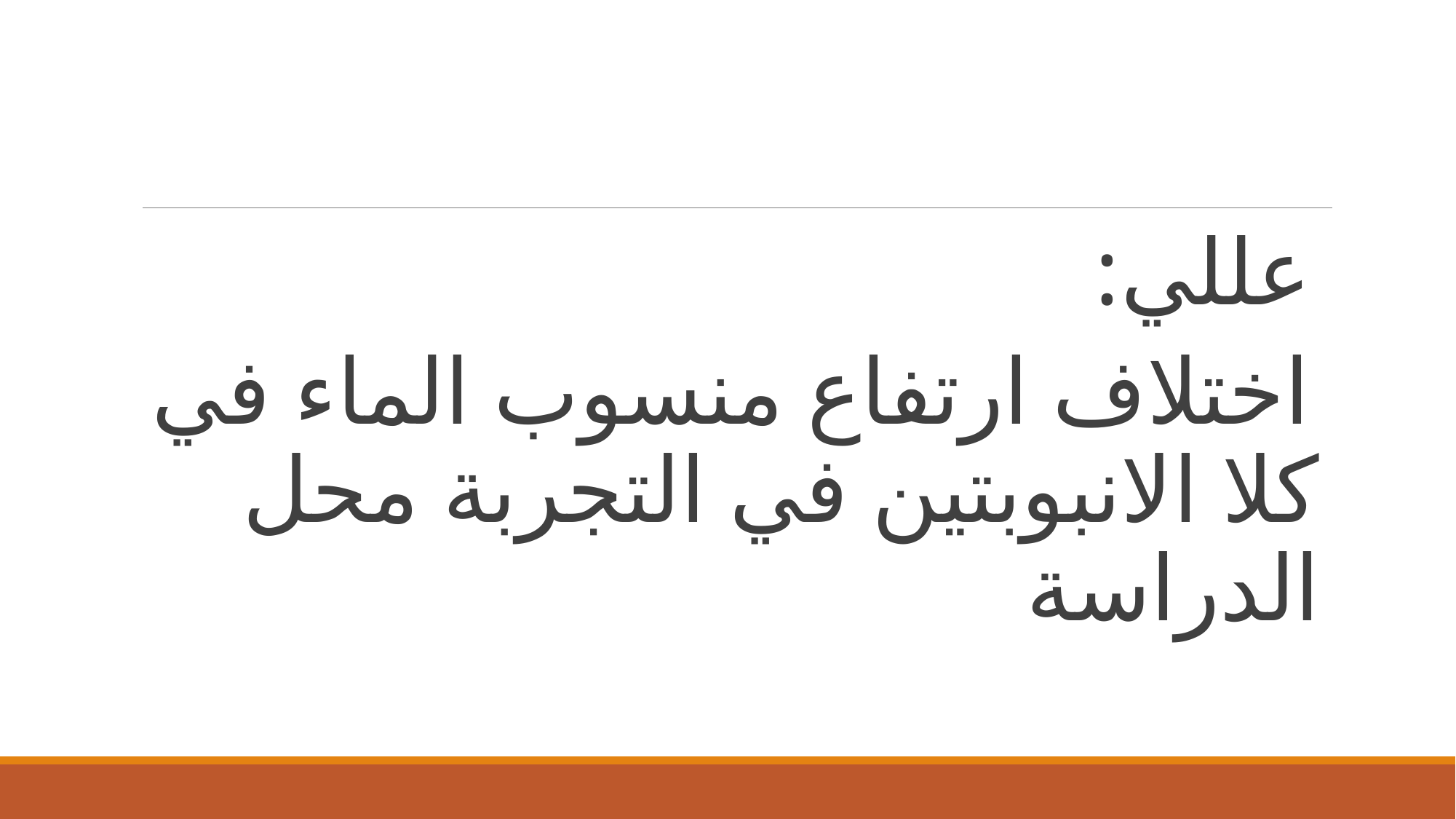

#
عللي:
اختلاف ارتفاع منسوب الماء في كلا الانبوبتين في التجربة محل الدراسة